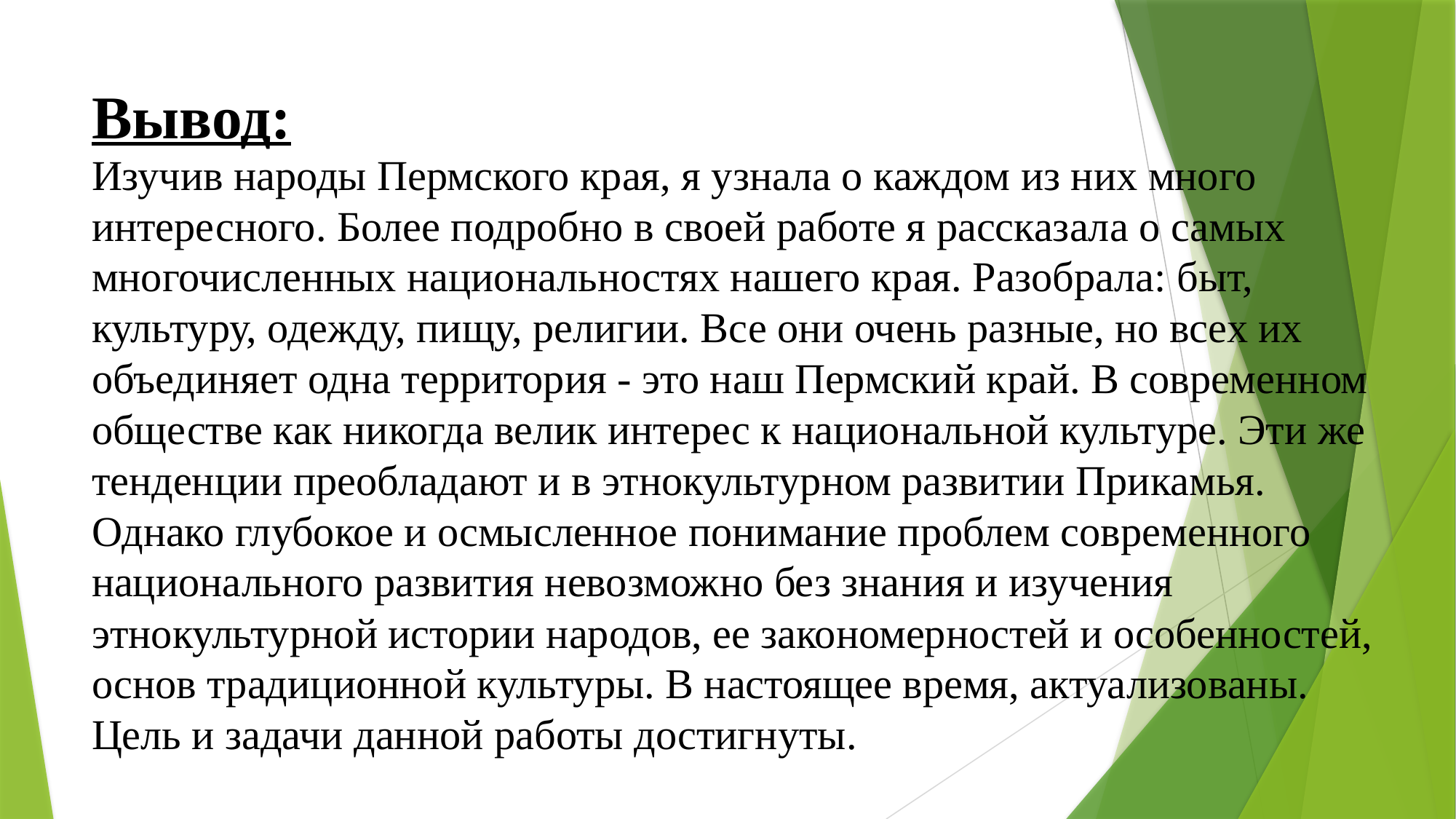

# Вывод:
Изучив народы Пермского края, я узнала о каждом из них много интересного. Более подробно в своей работе я рассказала о самых многочисленных национальностях нашего края. Разобрала: быт, культуру, одежду, пищу, религии. Все они очень разные, но всех их объединяет одна территория - это наш Пермский край. В современном обществе как никогда велик интерес к национальной культуре. Эти же тенденции преобладают и в этнокультурном развитии Прикамья. Однако глубокое и осмысленное понимание проблем современного национального развития невозможно без знания и изучения этнокультурной истории народов, ее закономерностей и особенностей, основ традиционной культуры. В настоящее время, актуализованы.  Цель и задачи данной работы достигнуты.